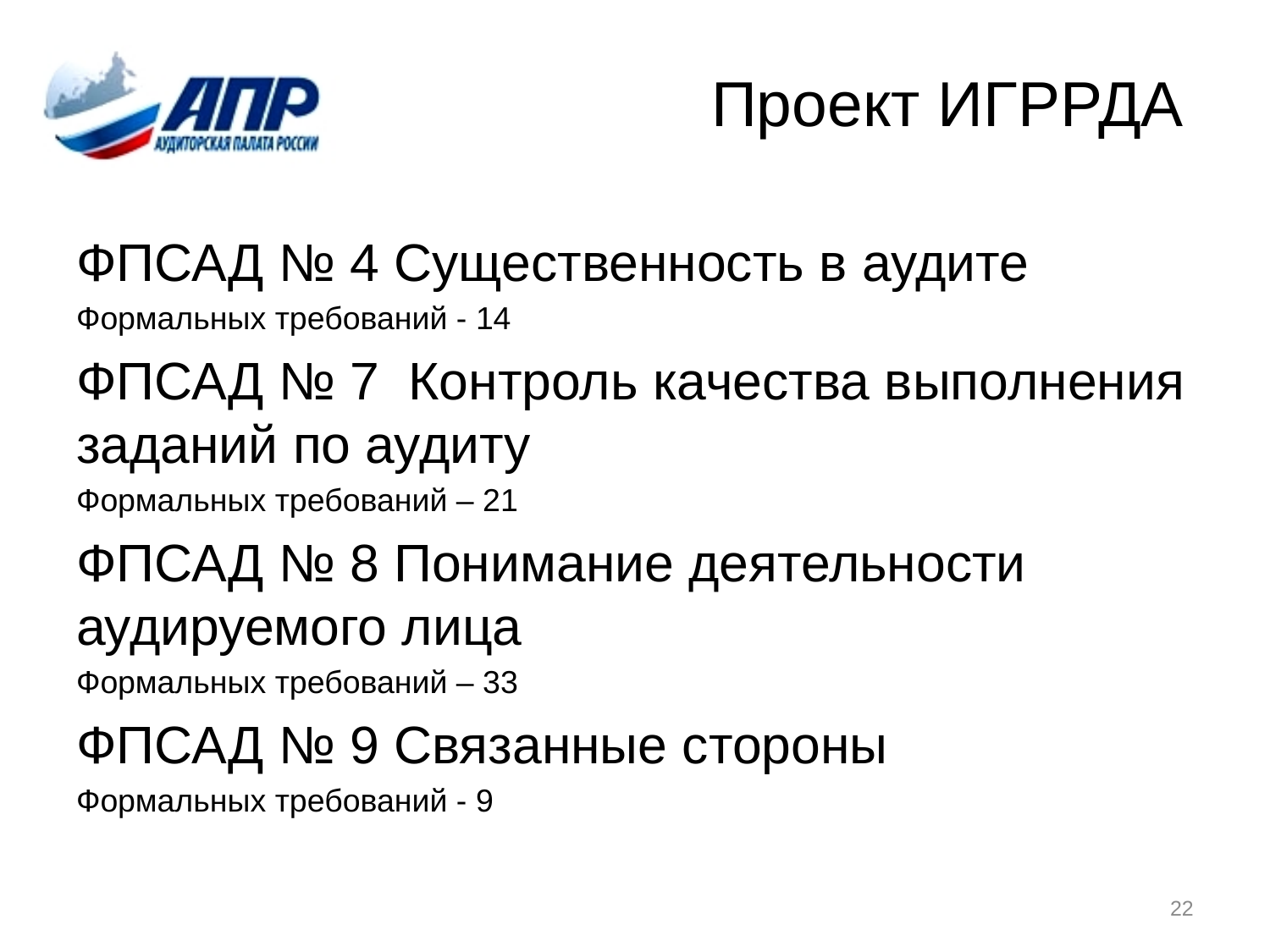

# Проект ИГРРДА
ФПСАД № 4 Существенность в аудите
Формальных требований - 14
ФПСАД № 7  Контроль качества выполнения заданий по аудиту
Формальных требований – 21
ФПСАД № 8 Понимание деятельности аудируемого лица
Формальных требований – 33
ФПСАД № 9 Связанные стороны
Формальных требований - 9
22